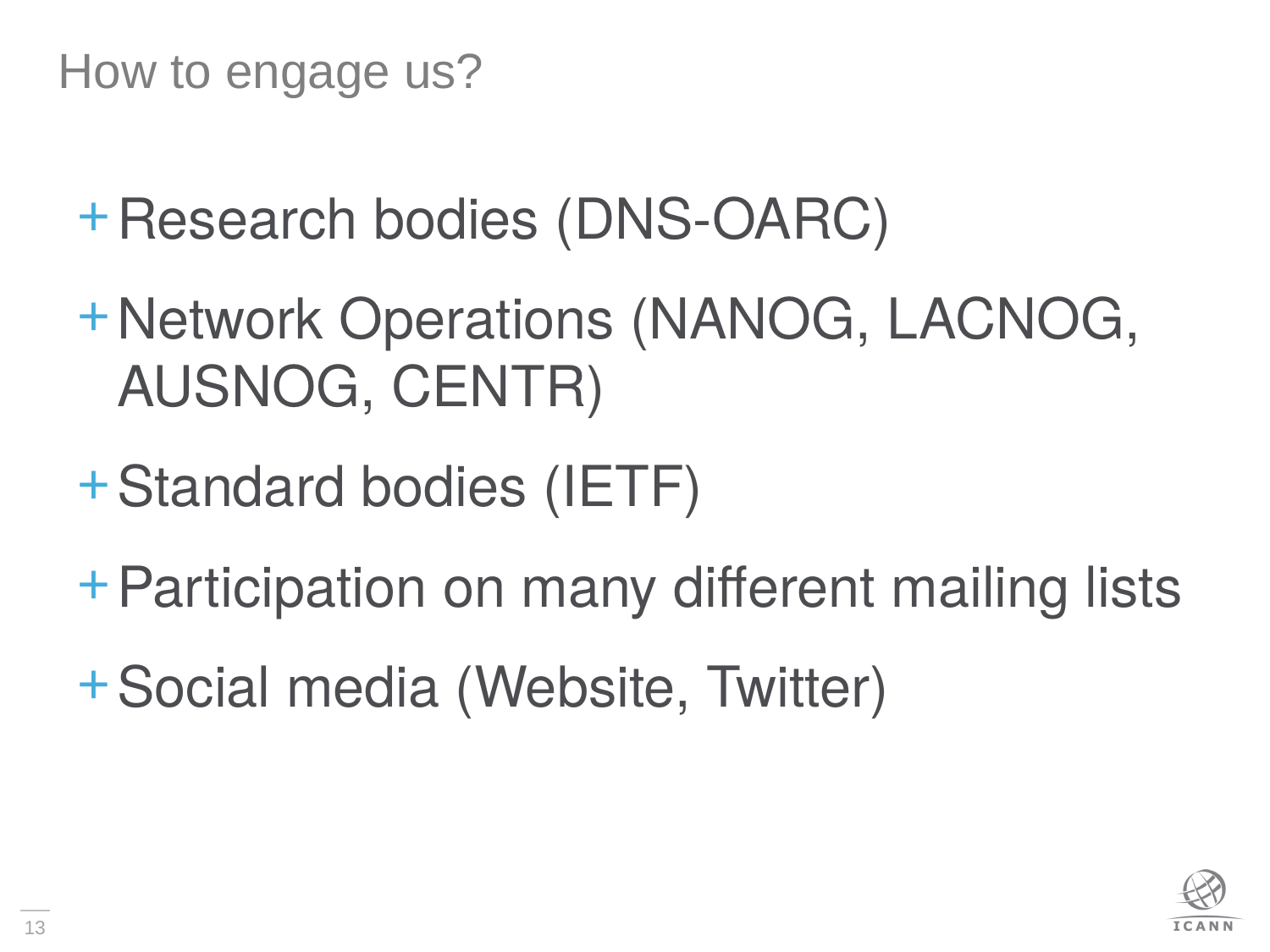

# How to engage us?
Research bodies (DNS-OARC)
Network Operations (NANOG, LACNOG, AUSNOG, CENTR)
Standard bodies (IETF)
Participation on many different mailing lists
Social media (Website, Twitter)